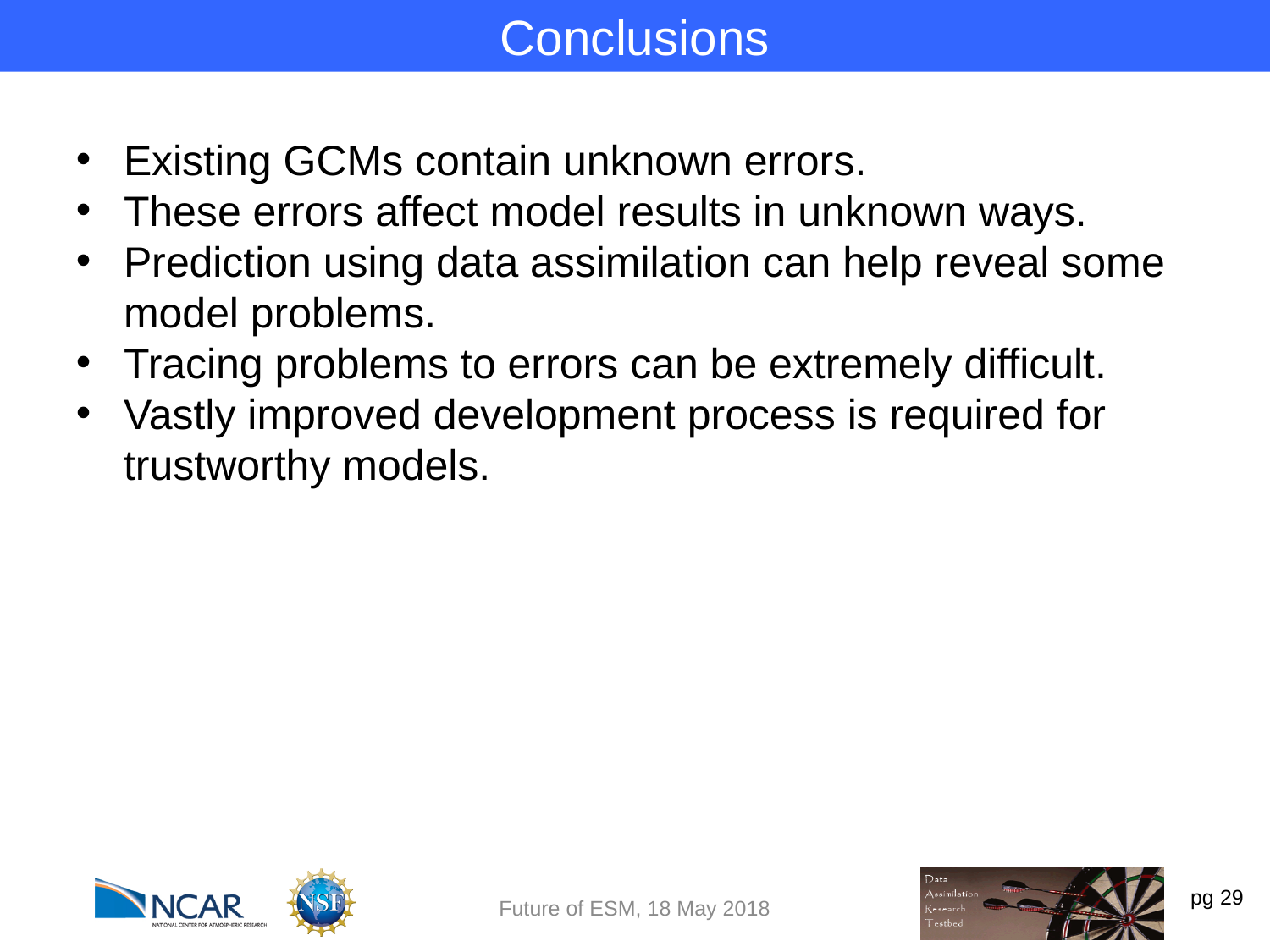

Conclusions
Existing GCMs contain unknown errors.
These errors affect model results in unknown ways.
Prediction using data assimilation can help reveal some model problems.
Tracing problems to errors can be extremely difficult.
Vastly improved development process is required for trustworthy models.
Future of ESM, 18 May 2018